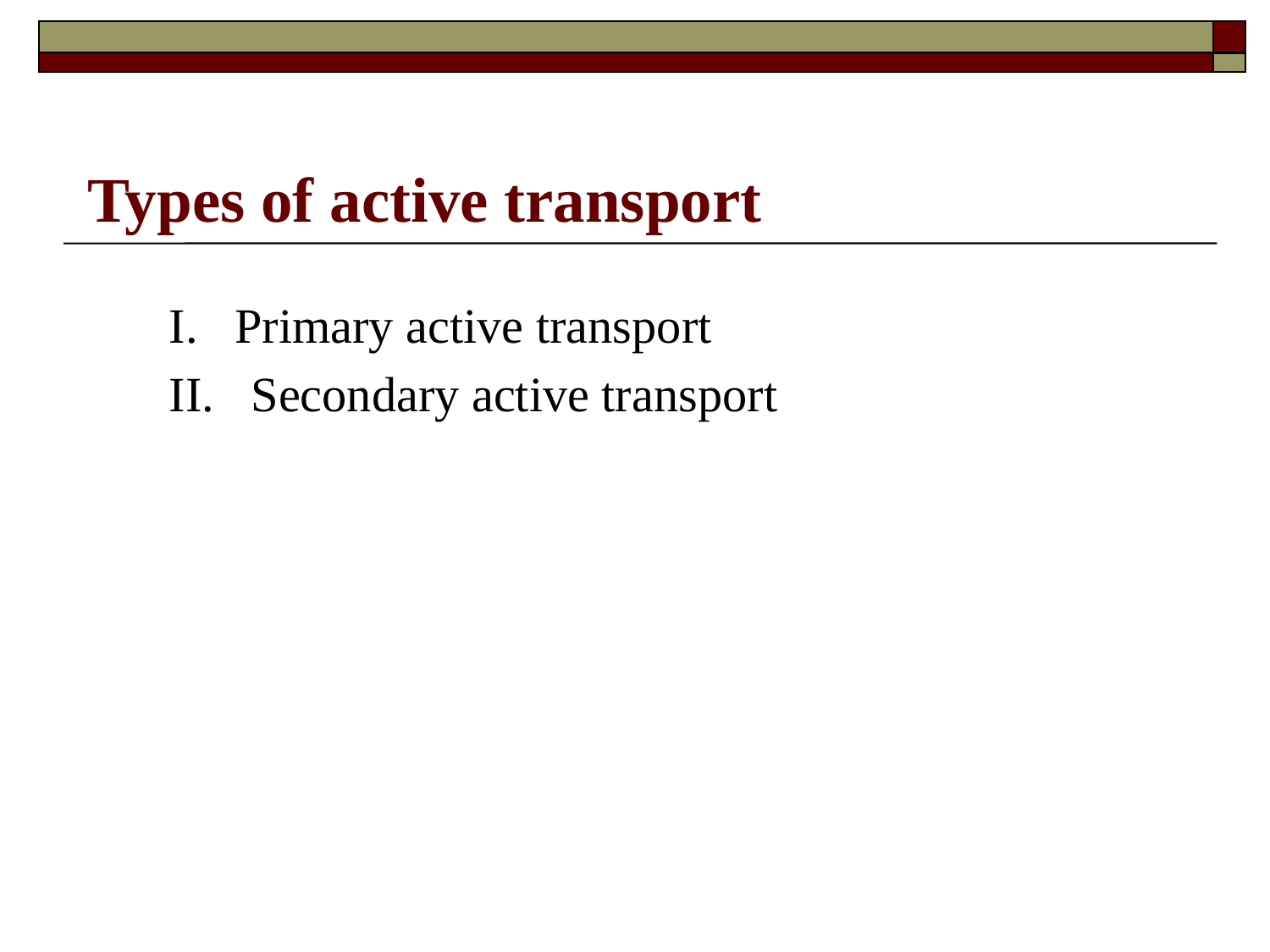

# Types of active transport

     I.   Primary active transport
     II.   Secondary active transport